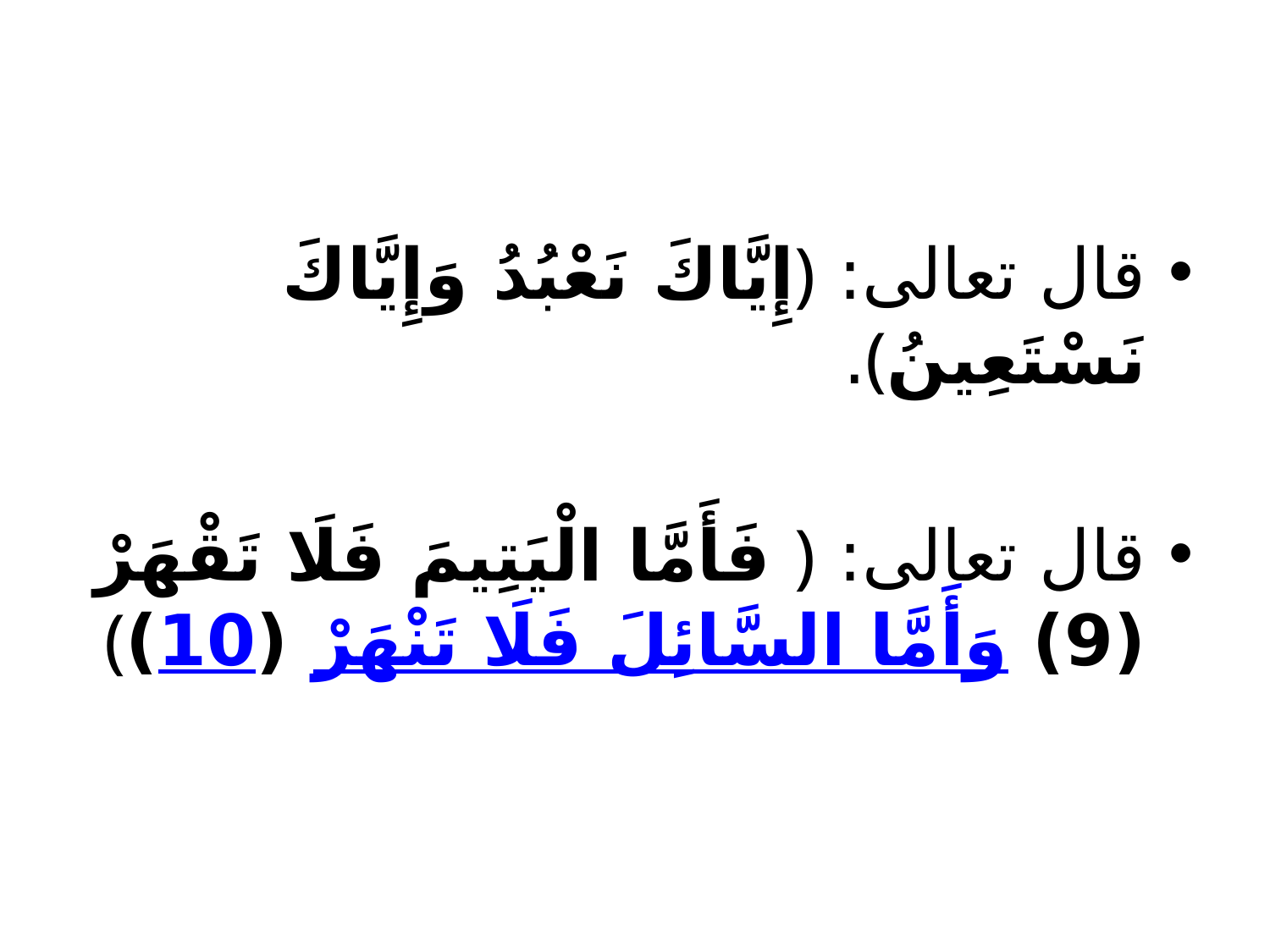

قال تعالى: ﴿إِيَّاكَ نَعْبُدُ وَإِيَّاكَ نَسْتَعِينُ﴾.

قال تعالى: ﴿ فَأَمَّا الْيَتِيمَ فَلَا تَقْهَرْ (9) وَأَمَّا السَّائِلَ فَلَا تَنْهَرْ (10)﴾